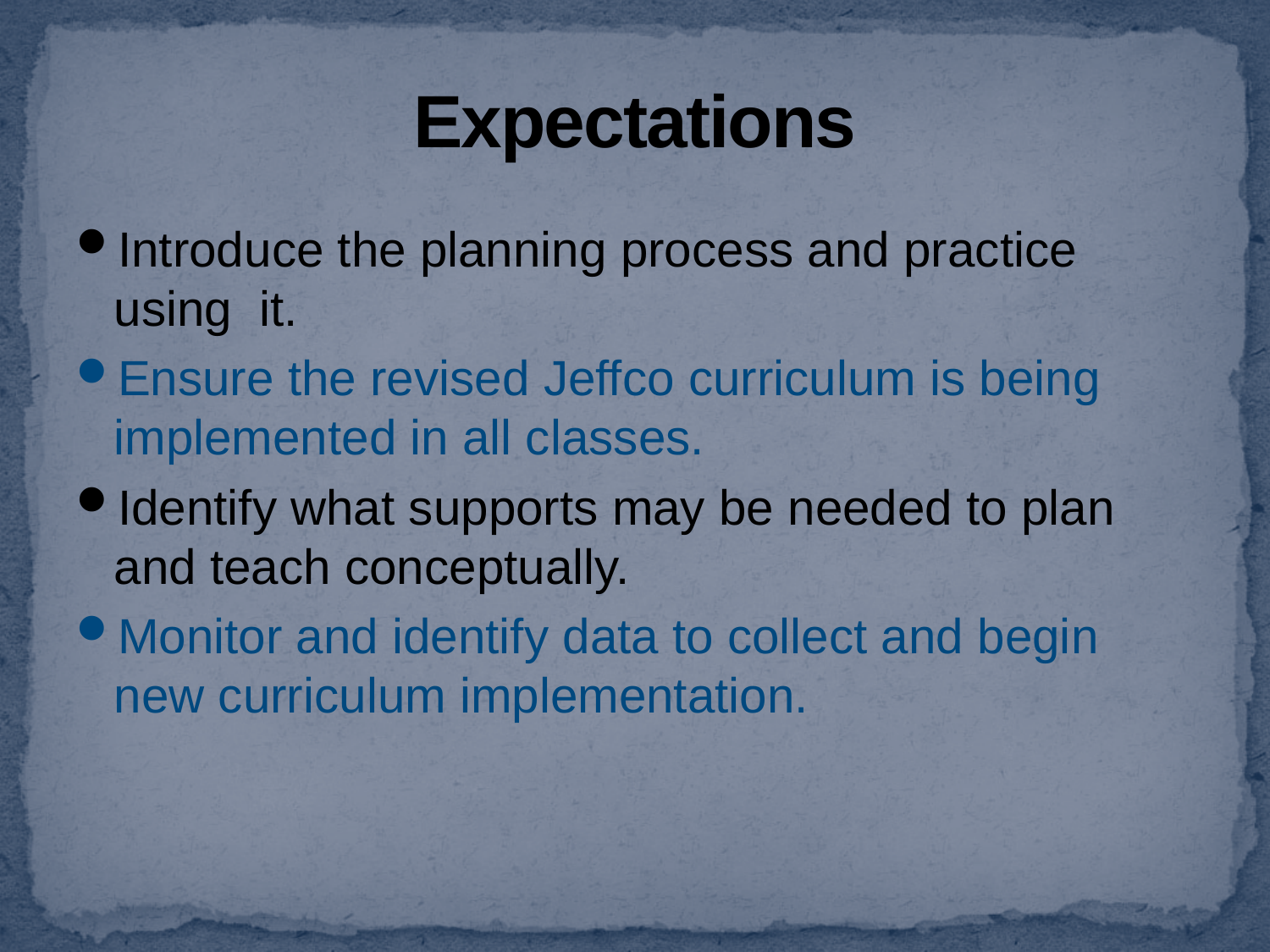

# Expectations
Introduce the planning process and practice using  it.
Ensure the revised Jeffco curriculum is being implemented in all classes.
Identify what supports may be needed to plan and teach conceptually.
Monitor and identify data to collect and begin new curriculum implementation.